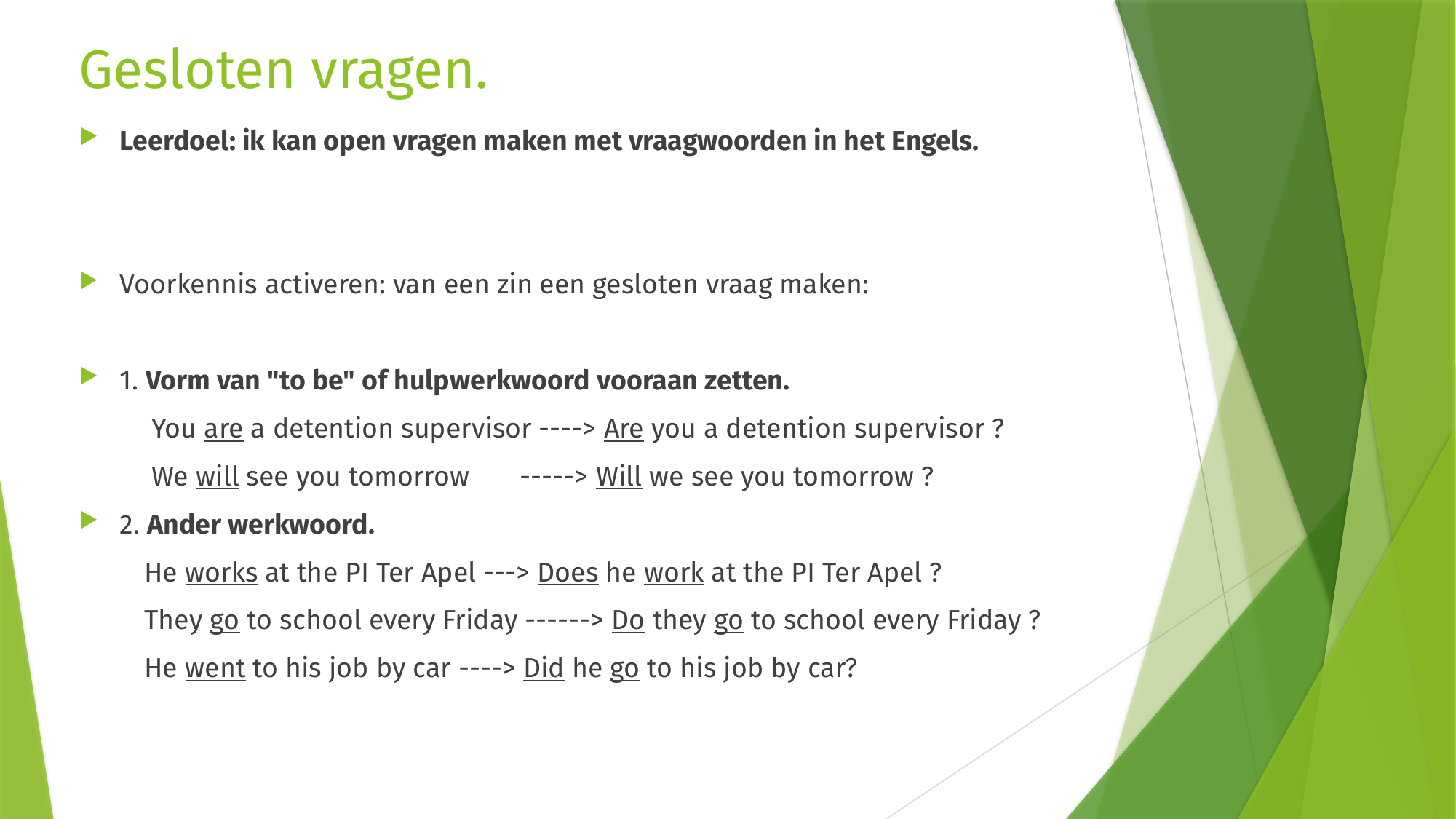

# Gesloten vragen.
Leerdoel: ik kan open vragen maken met vraagwoorden in het Engels.

Voorkennis activeren: van een zin een gesloten vraag maken:

1. Vorm van "to be" of hulpwerkwoord vooraan zetten.
          You are a detention supervisor ----> Are you a detention supervisor ?
          We will see you tomorrow       -----> Will we see you tomorrow ?
2. Ander werkwoord.
         He works at the PI Ter Apel ---> Does he work at the PI Ter Apel ?
         They go to school every Friday ------> Do they go to school every Friday ?
         He went to his job by car ----> Did he go to his job by car?